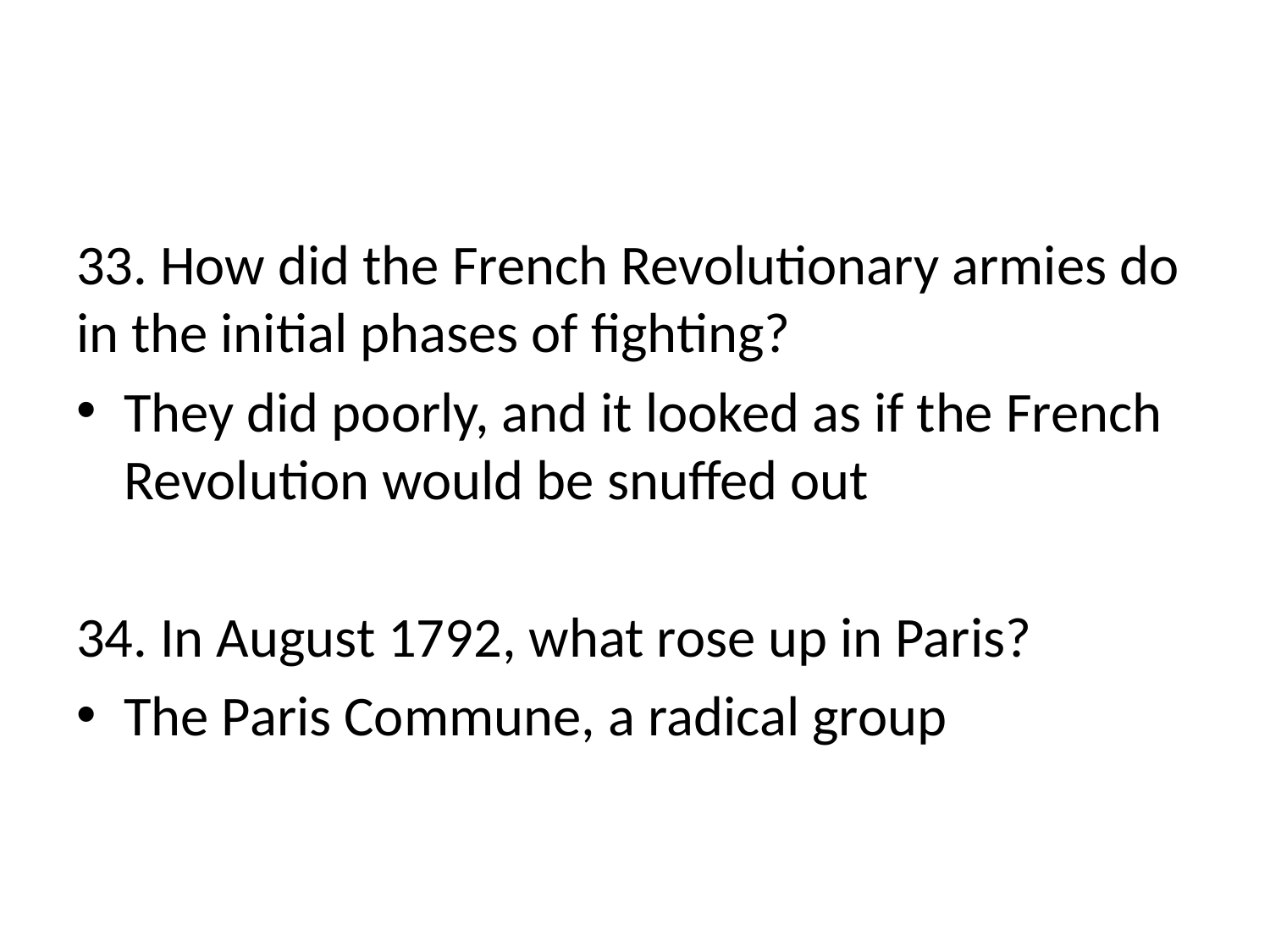

#
33. How did the French Revolutionary armies do in the initial phases of fighting?
They did poorly, and it looked as if the French Revolution would be snuffed out

34. In August 1792, what rose up in Paris?
The Paris Commune, a radical group